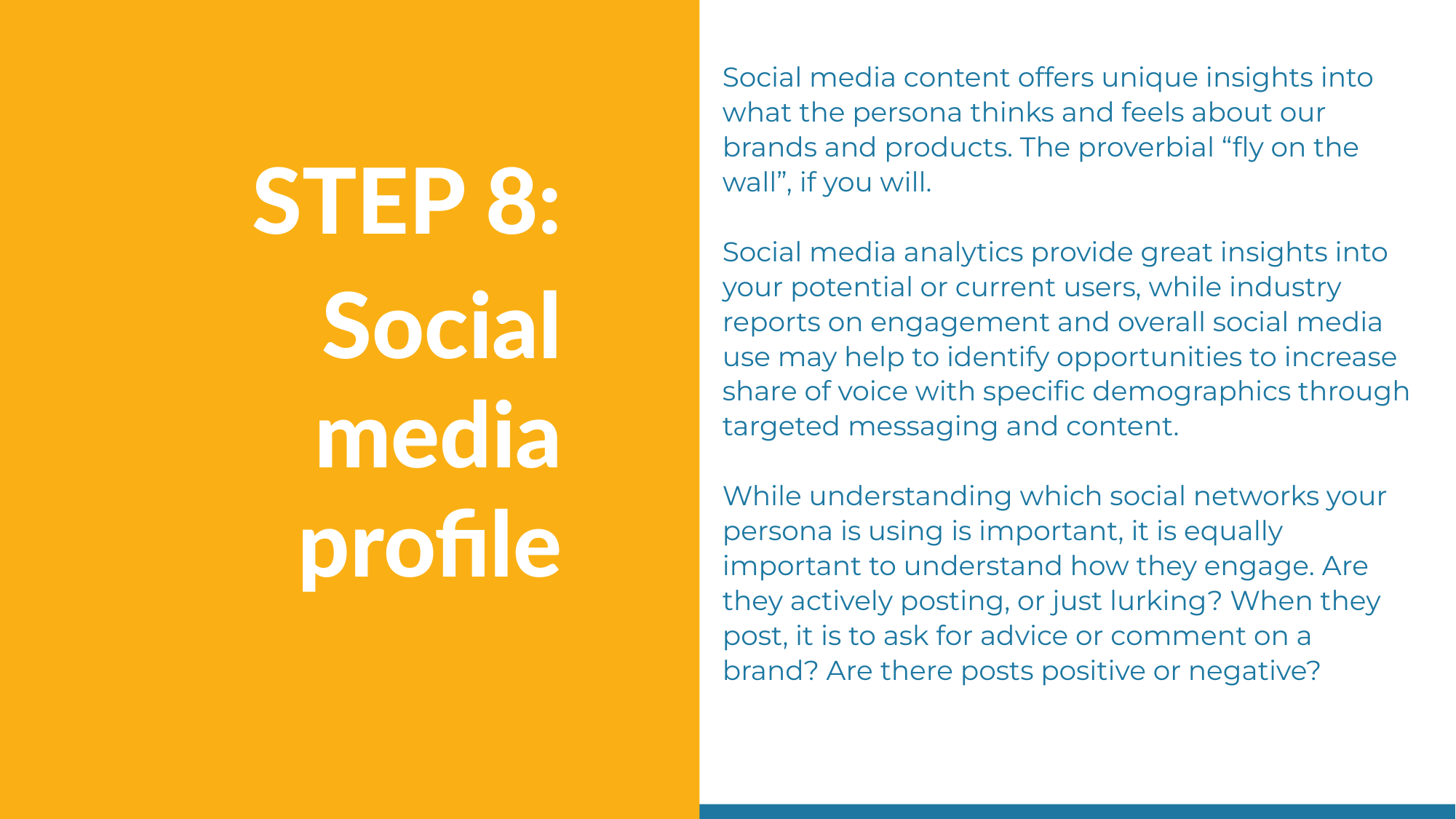

Social media content offers unique insights into what the persona thinks and feels about our brands and products. The proverbial “fly on the wall”, if you will.

Social media analytics provide great insights into your potential or current users, while industry reports on engagement and overall social media use may help to identify opportunities to increase share of voice with specific demographics through targeted messaging and content.

While understanding which social networks your persona is using is important, it is equally important to understand how they engage. Are they actively posting, or just lurking? When they post, it is to ask for advice or comment on a brand? Are there posts positive or negative?
STEP 8:
Social media profile